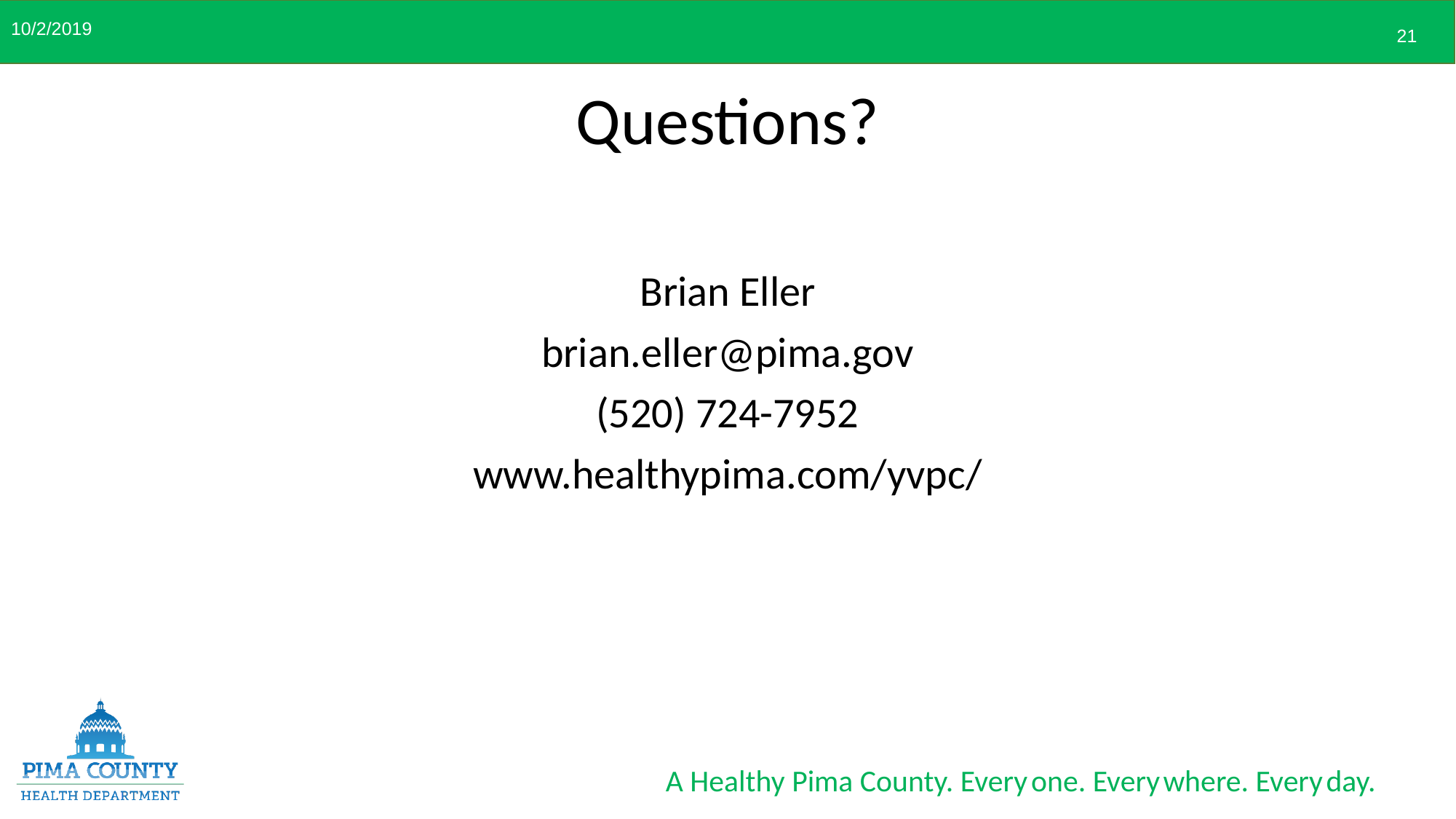

10/2/2019
21
# Questions?
Brian Eller
brian.eller@pima.gov
(520) 724-7952
www.healthypima.com/yvpc/